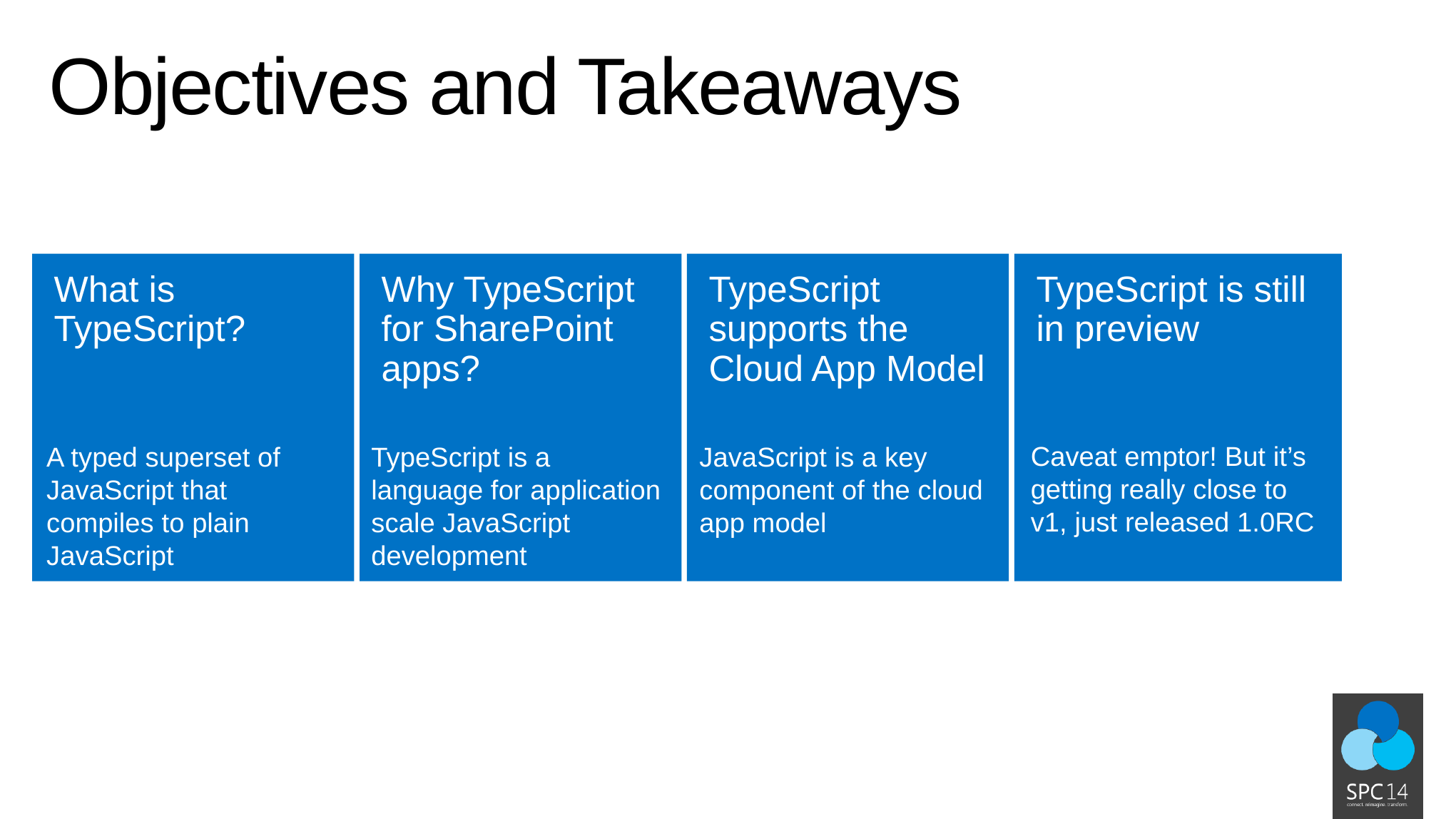

# Objectives and Takeaways
What is TypeScript?

Why TypeScript
for SharePoint apps?

TypeScript supports the Cloud App Model
TypeScript is still
in preview
Caveat emptor! But it’s getting really close to v1, just released 1.0RC
JavaScript is a key component of the cloud app model
A typed superset of JavaScript that compiles to plain JavaScript
TypeScript is a language for application scale JavaScript development